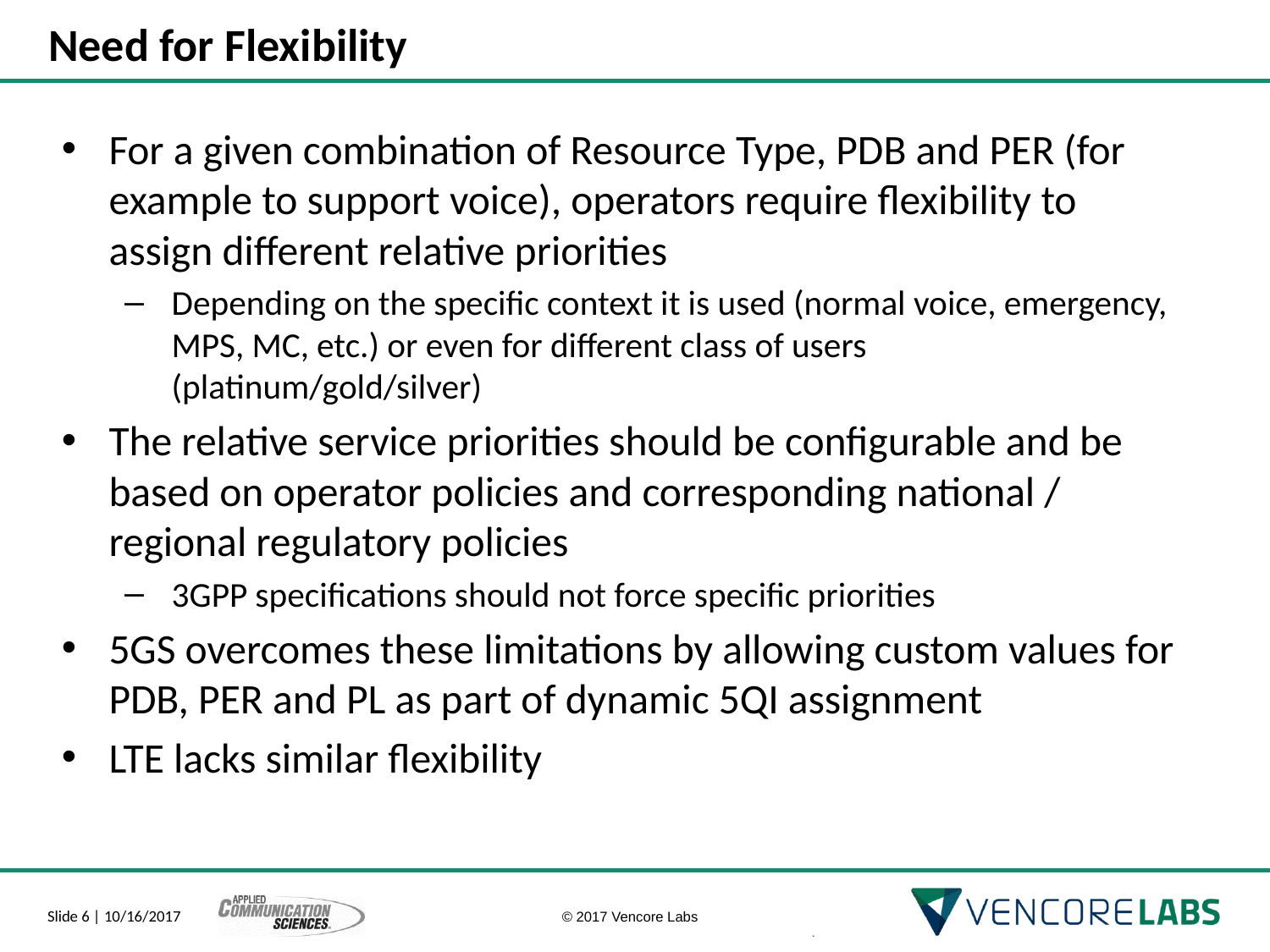

# Need for Flexibility
For a given combination of Resource Type, PDB and PER (for example to support voice), operators require flexibility to assign different relative priorities
Depending on the specific context it is used (normal voice, emergency, MPS, MC, etc.) or even for different class of users (platinum/gold/silver)
The relative service priorities should be configurable and be based on operator policies and corresponding national / regional regulatory policies
3GPP specifications should not force specific priorities
5GS overcomes these limitations by allowing custom values for PDB, PER and PL as part of dynamic 5QI assignment
LTE lacks similar flexibility